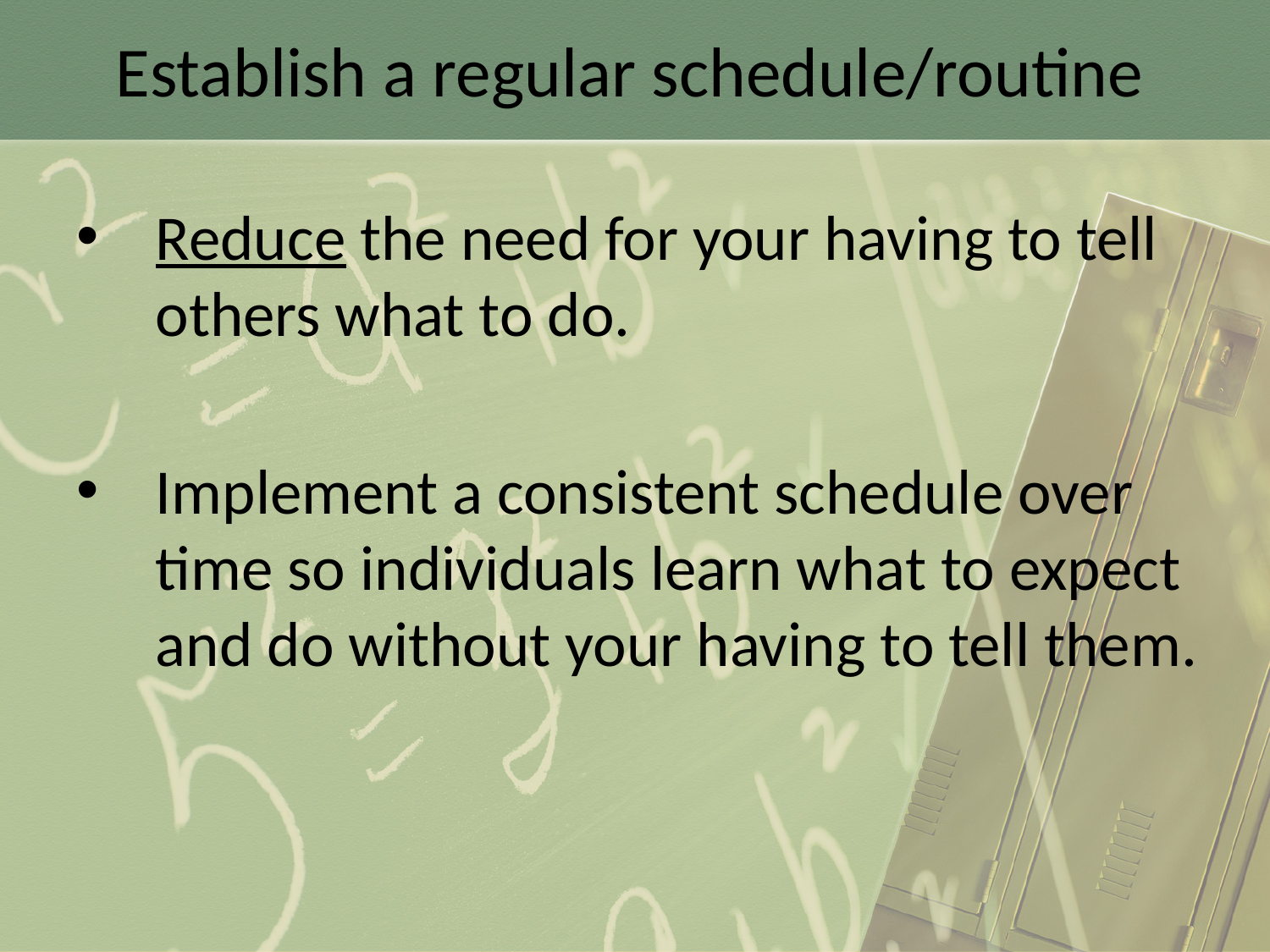

# Establish a regular schedule/routine
Reduce the need for your having to tell others what to do.

Implement a consistent schedule over time so individuals learn what to expect and do without your having to tell them.